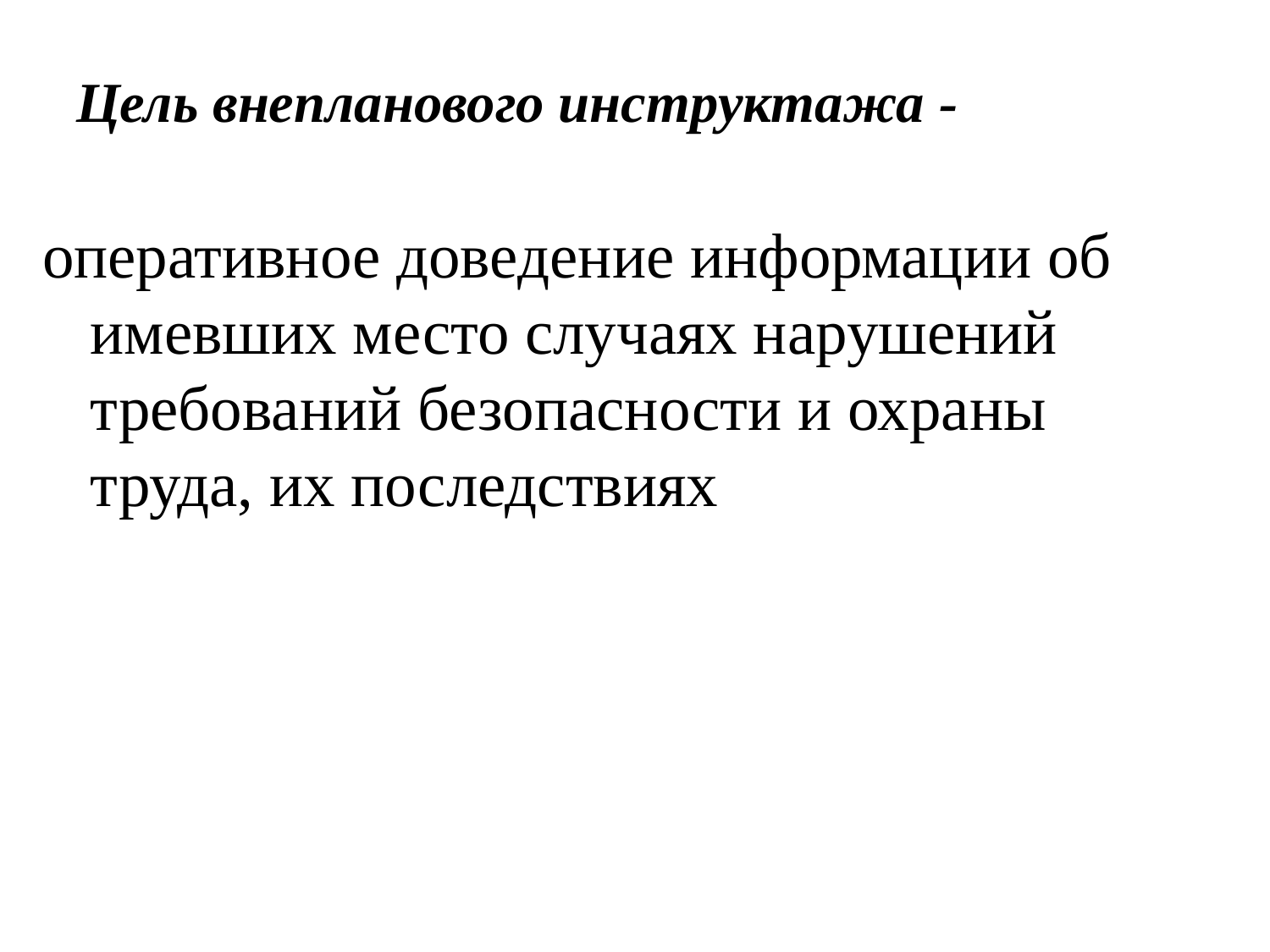

Цель внепланового инструктажа -
оперативное доведение информации об имевших место случаях нарушений требований безопасности и охраны труда, их последствиях